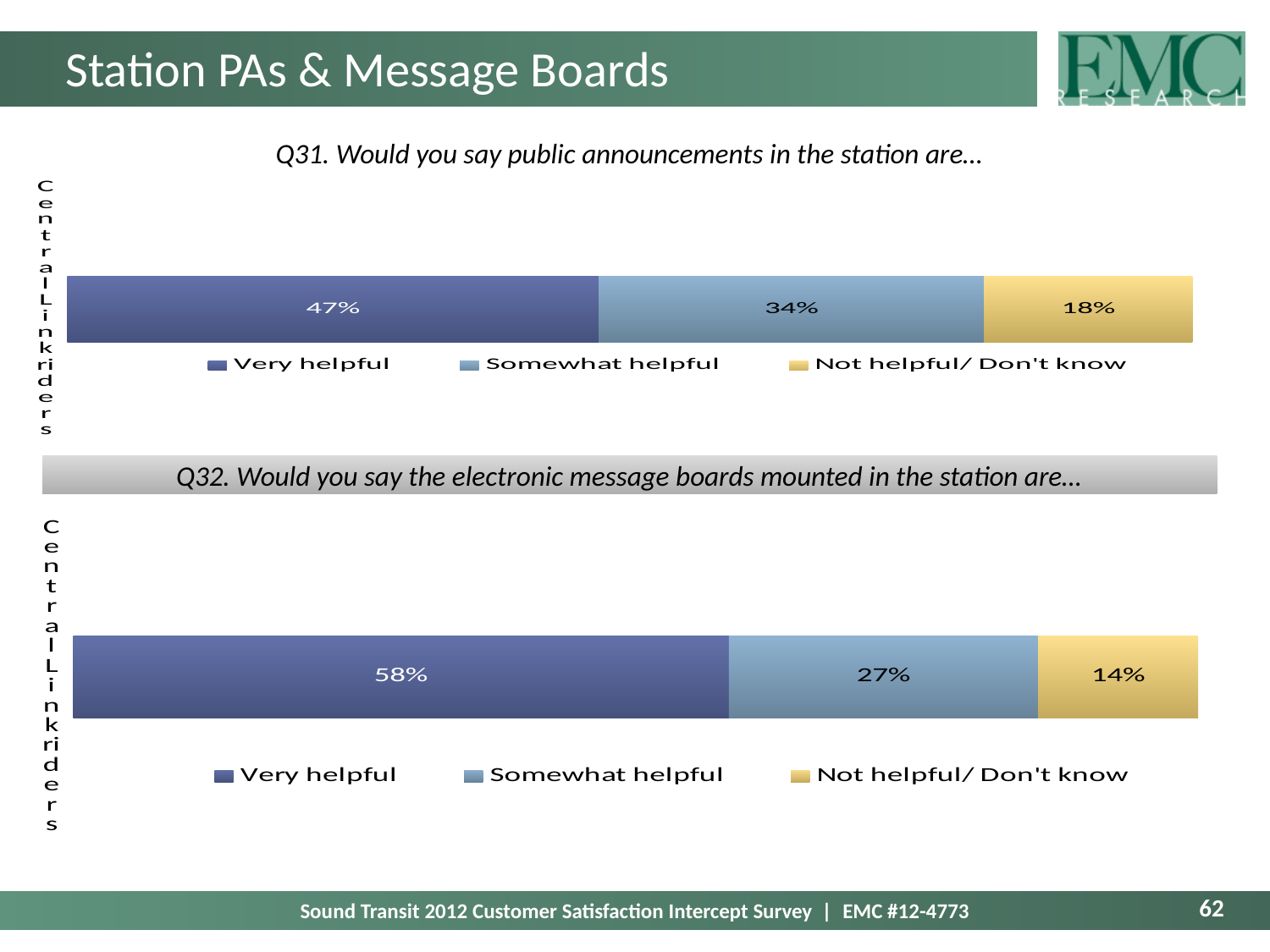

# Station PAs & Message Boards
Q31. Would you say public announcements in the station are…

### Chart

| Category | Very helpful | Somewhat helpful | Not helpful/ Don't know |
|---|---|---|---|
| Central Link riders | 0.4725327406318265 | 0.34253843988672306 | 0.18492881948145193 |
Q32. Would you say the electronic message boards mounted in the station are…

### Chart

| Category | Very helpful | Somewhat helpful | Not helpful/ Don't know |
|---|---|---|---|
| Central Link riders | 0.5829584110633921 | 0.2749091722773683 | 0.1421324166592408 |